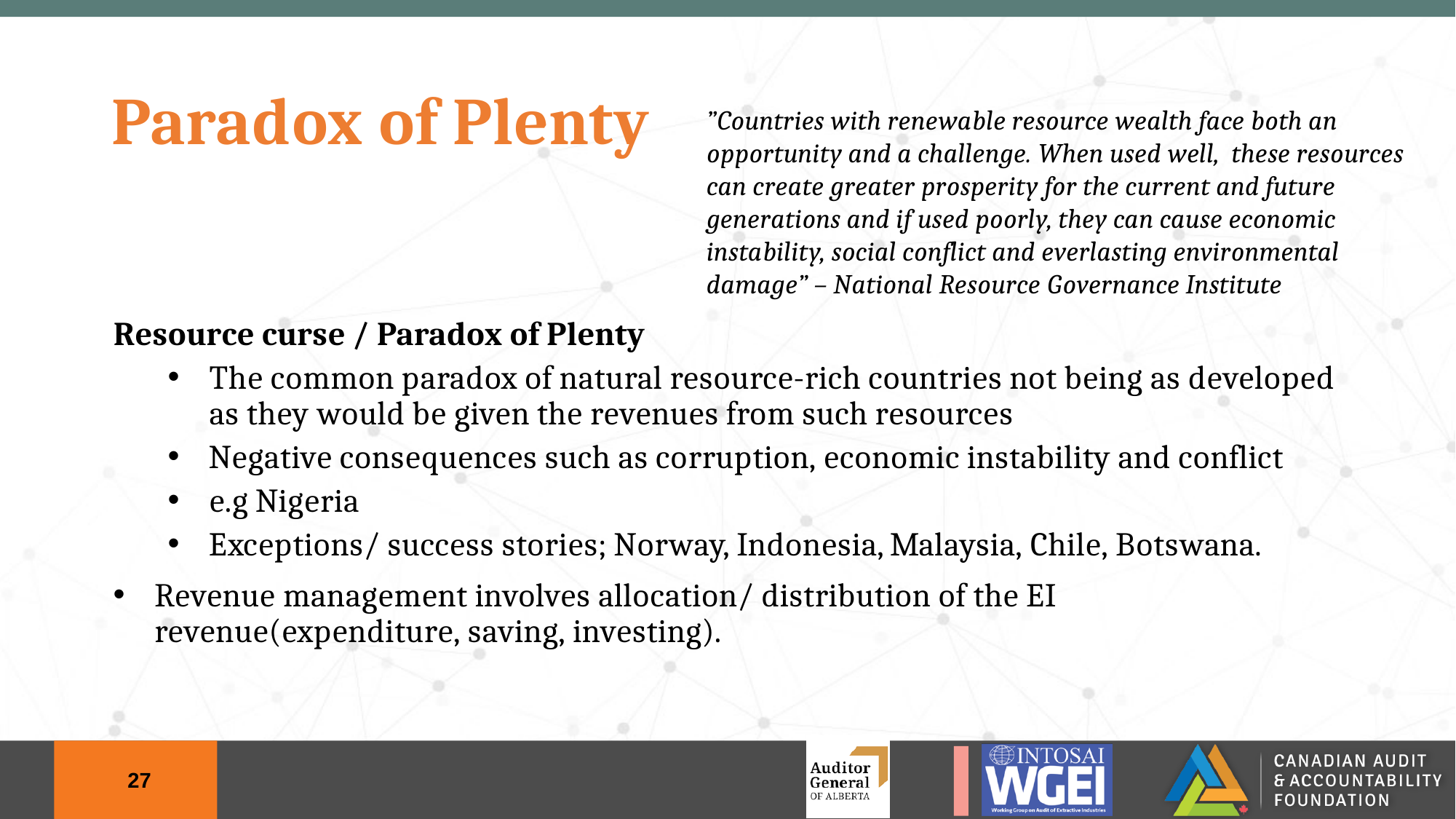

# Paradox of Plenty
”Countries with renewable resource wealth face both an opportunity and a challenge. When used well,  these resources can create greater prosperity for the current and future generations and if used poorly, they can cause economic instability, social conflict and everlasting environmental damage” – National Resource Governance Institute

Resource curse / Paradox of Plenty
The common paradox of natural resource-rich countries not being as developed as they would be given the revenues from such resources
Negative consequences such as corruption, economic instability and conflict
e.g Nigeria
Exceptions/ success stories; Norway, Indonesia, Malaysia, Chile, Botswana.
Revenue management involves allocation/ distribution of the EI revenue(expenditure, saving, investing).